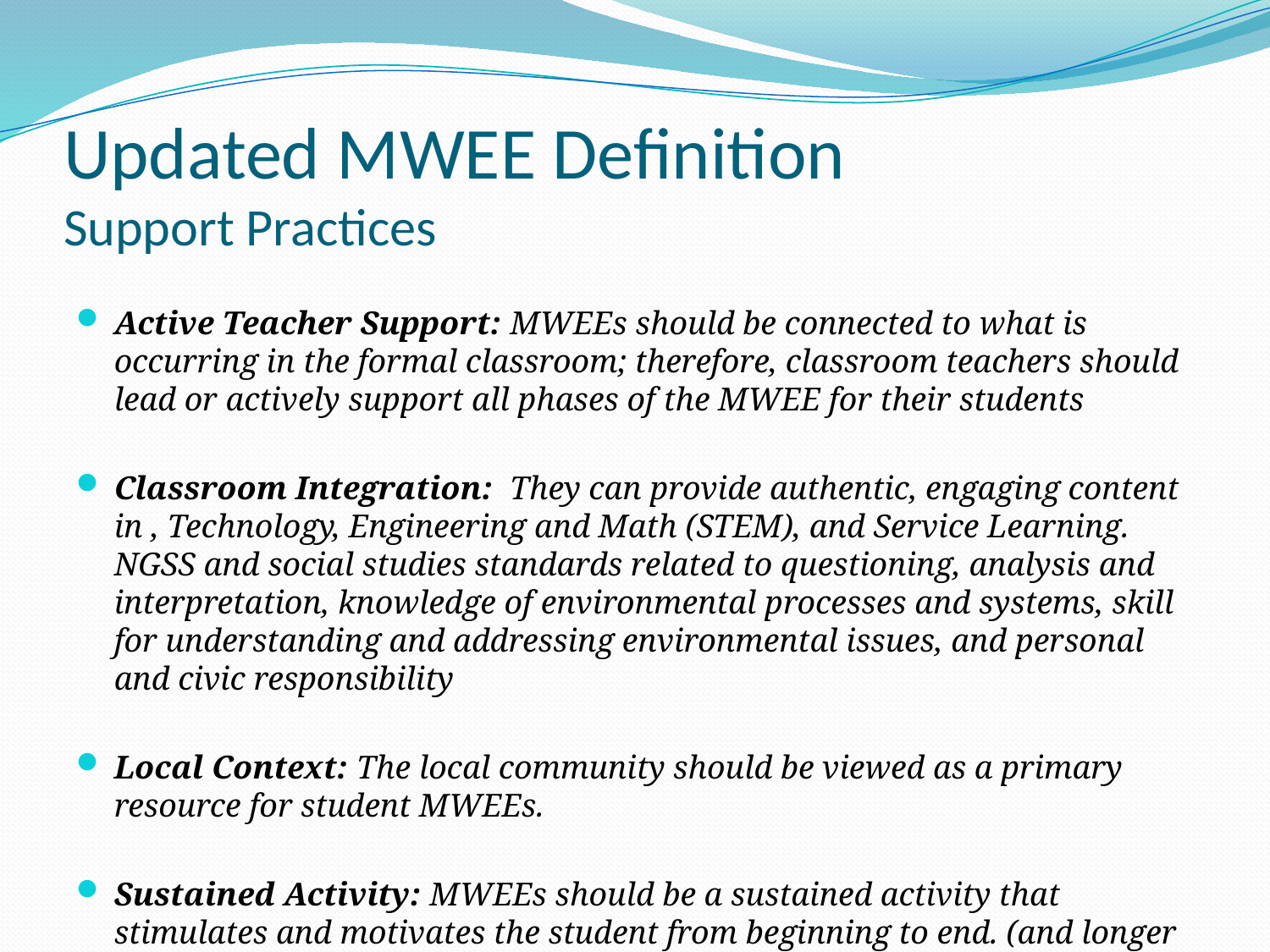

# Updated MWEE Definition Support Practices
Active Teacher Support: MWEEs should be connected to what is occurring in the formal classroom; therefore, classroom teachers should lead or actively support all phases of the MWEE for their students

Classroom Integration:  They can provide authentic, engaging content in , Technology, Engineering and Math (STEM), and Service Learning. NGSS and social studies standards related to questioning, analysis and interpretation, knowledge of environmental processes and systems, skill for understanding and addressing environmental issues, and personal and civic responsibility

Local Context: The local community should be viewed as a primary resource for student MWEEs.

Sustained Activity: MWEEs should be a sustained activity that stimulates and motivates the student from beginning to end. (and longer than one day)